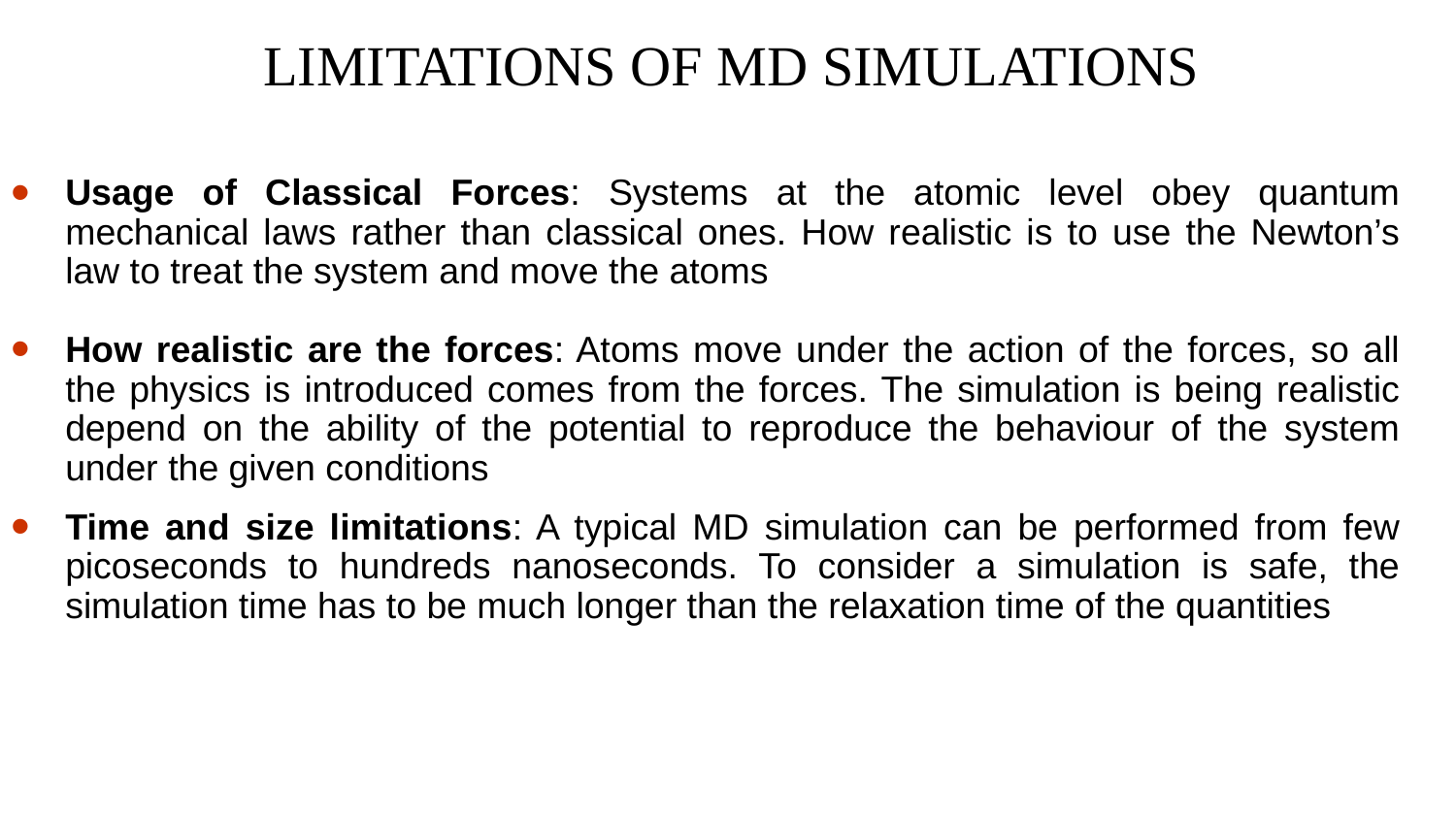

Limitations of MD Simulations
Usage of Classical Forces: Systems at the atomic level obey quantum mechanical laws rather than classical ones. How realistic is to use the Newton’s law to treat the system and move the atoms

How realistic are the forces: Atoms move under the action of the forces, so all the physics is introduced comes from the forces. The simulation is being realistic depend on the ability of the potential to reproduce the behaviour of the system under the given conditions
Time and size limitations: A typical MD simulation can be performed from few picoseconds to hundreds nanoseconds. To consider a simulation is safe, the simulation time has to be much longer than the relaxation time of the quantities